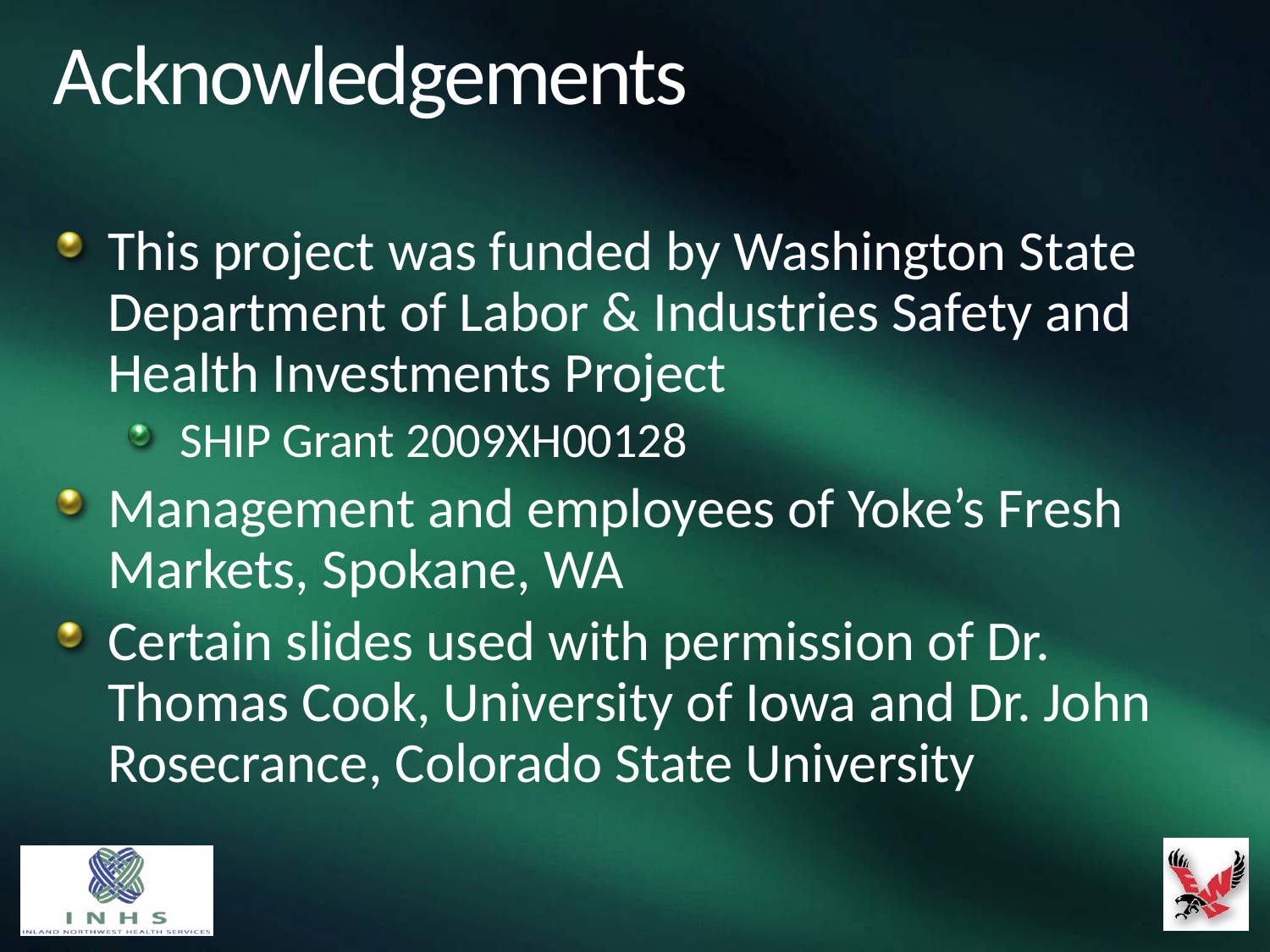

# Acknowledgements
This project was funded by Washington State Department of Labor & Industries Safety and Health Investments Project
SHIP Grant 2009XH00128
Management and employees of Yoke’s Fresh Markets, Spokane, WA
Certain slides used with permission of Dr. Thomas Cook, University of Iowa and Dr. John Rosecrance, Colorado State University